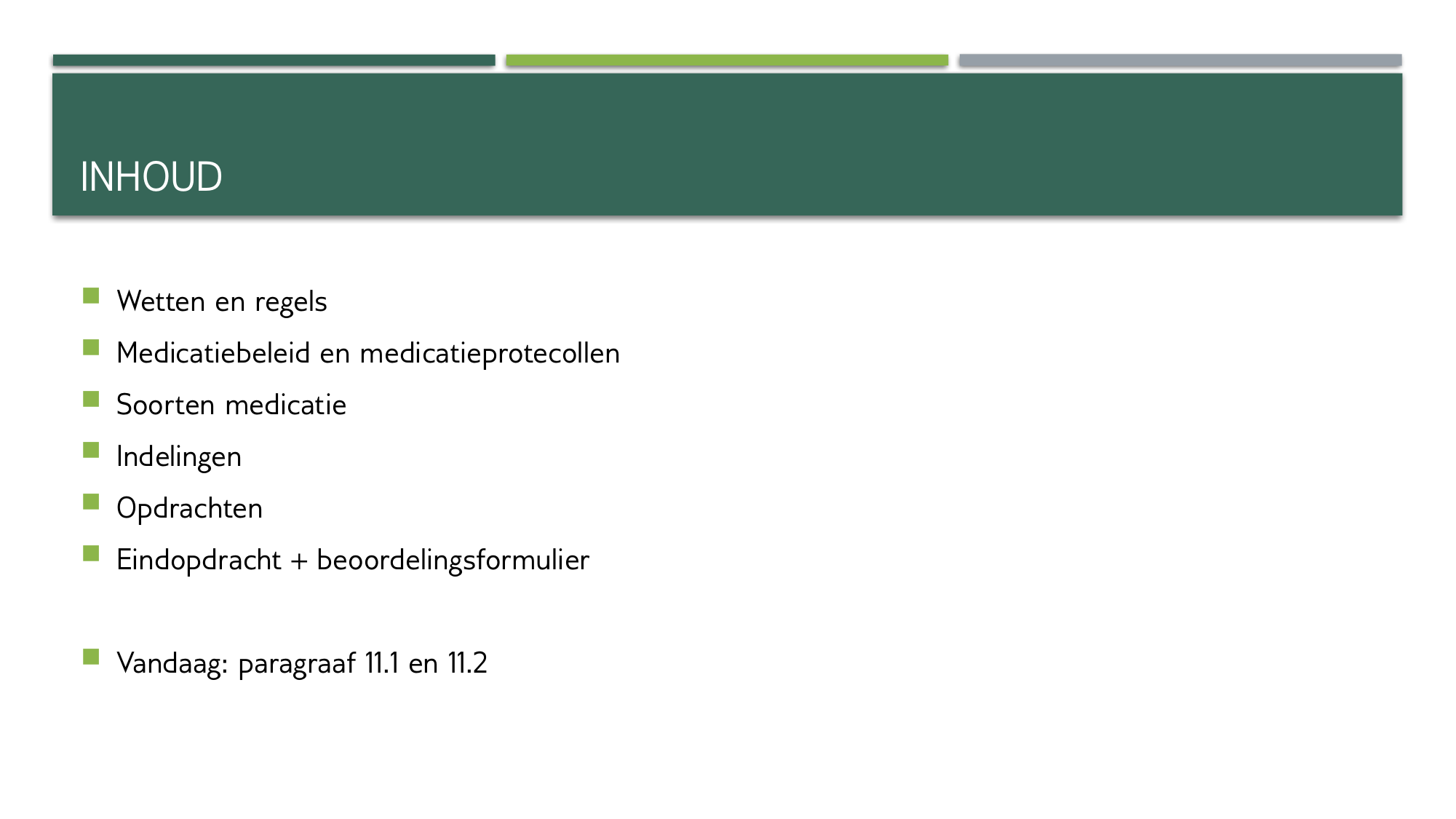

# inhoud
Wetten en regels
Medicatiebeleid en medicatieprotecollen
Soorten medicatie
Indelingen
Opdrachten
Eindopdracht + beoordelingsformulier

Vandaag: paragraaf 11.1 en 11.2